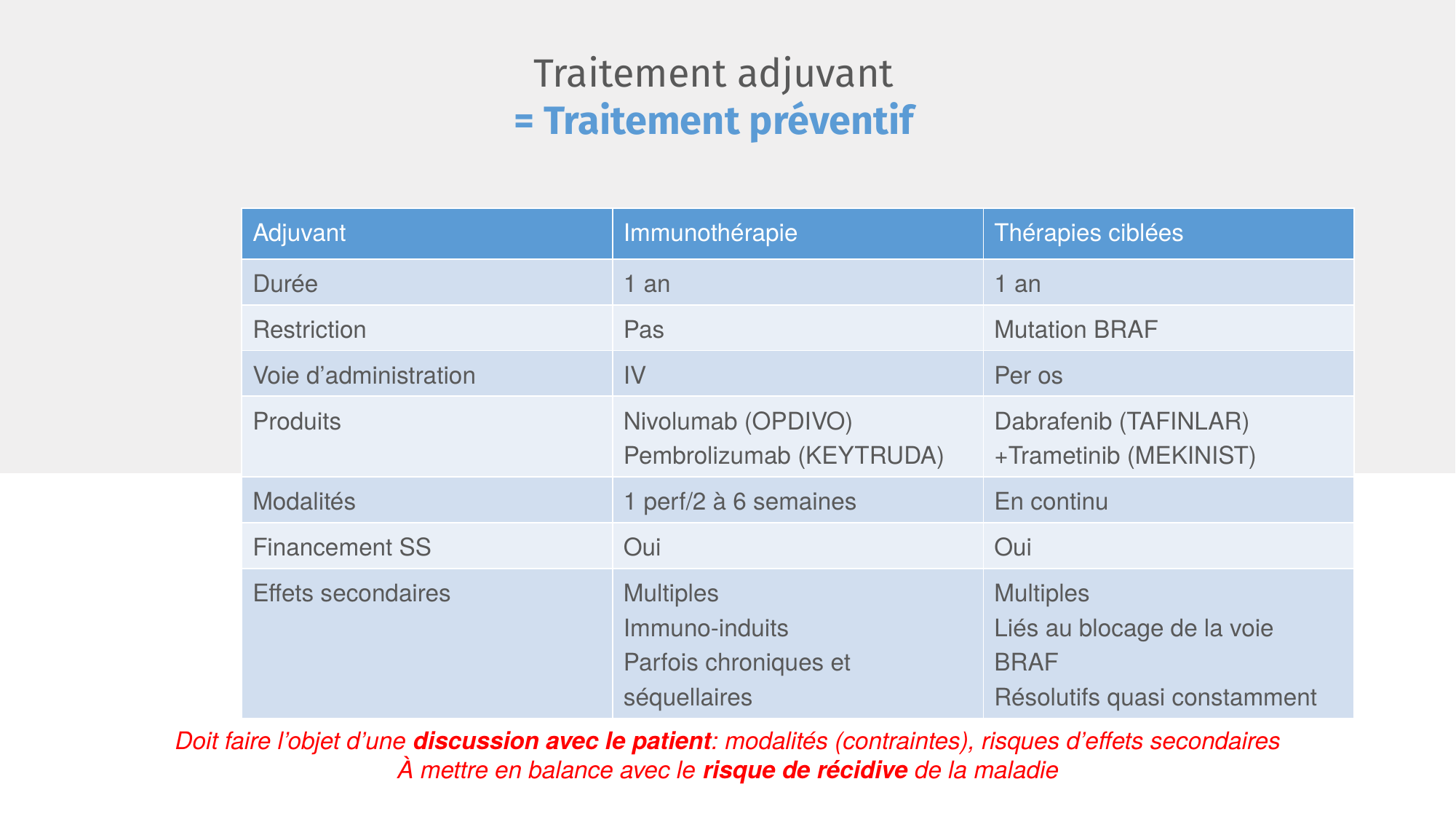

Traitement adjuvant
= Traitement préventif
| Adjuvant | Immunothérapie | Thérapies ciblées |
| --- | --- | --- |
| Durée | 1 an | 1 an |
| Restriction | Pas | Mutation BRAF |
| Voie d’administration | IV | Per os |
| Produits | Nivolumab (OPDIVO) Pembrolizumab (KEYTRUDA) | Dabrafenib (TAFINLAR) +Trametinib (MEKINIST) |
| Modalités | 1 perf/2 à 6 semaines | En continu |
| Financement SS | Oui | Oui |
| Effets secondaires | Multiples Immuno-induits Parfois chroniques et séquellaires | Multiples Liés au blocage de la voie BRAF Résolutifs quasi constamment |
Doit faire l’objet d’une discussion avec le patient: modalités (contraintes), risques d’effets secondaires
À mettre en balance avec le risque de récidive de la maladie